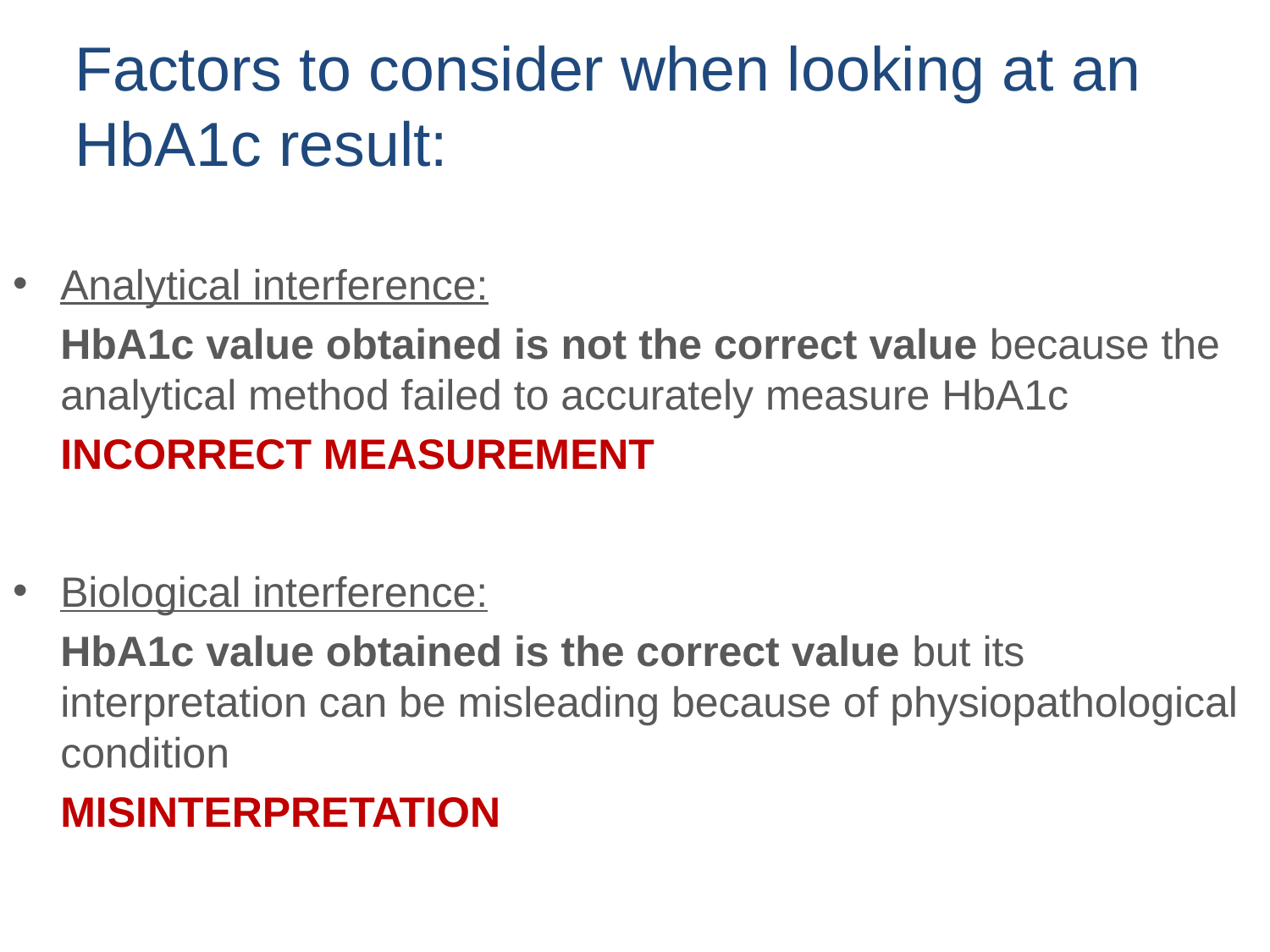

# Factors to consider when looking at an HbA1c result:

Analytical interference:
	HbA1c value obtained is not the correct value because the analytical method failed to accurately measure HbA1c
	INCORRECT MEASUREMENT

Biological interference:
	HbA1c value obtained is the correct value but its interpretation can be misleading because of physiopathological condition
	MISINTERPRETATION